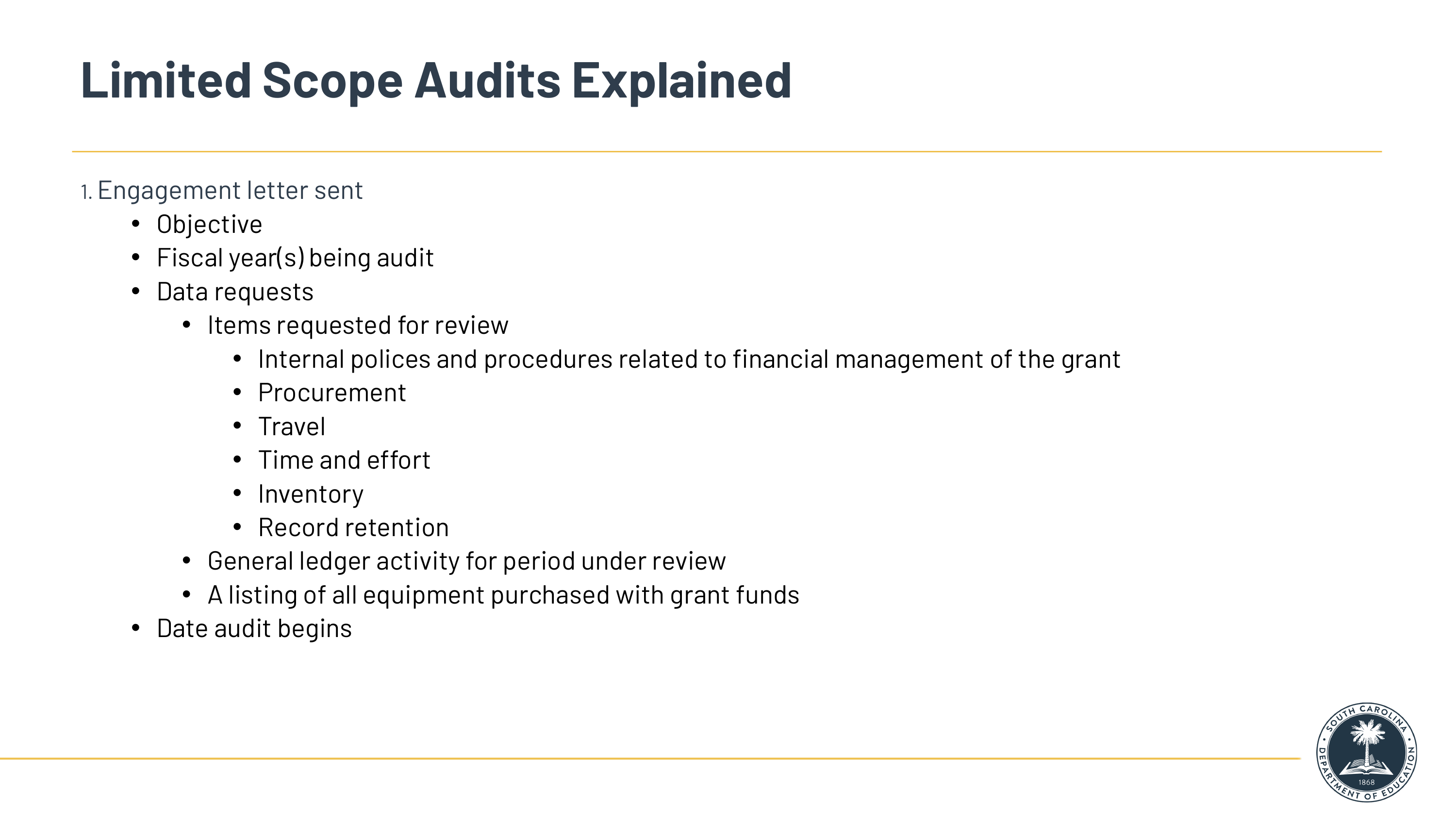

# Limited Scope Audits Explained
1. Engagement letter sent
Objective
Fiscal year(s) being audit
Data requests
Items requested for review
Internal polices and procedures related to financial management of the grant
Procurement
Travel
Time and effort
Inventory
Record retention
General ledger activity for period under review
A listing of all equipment purchased with grant funds
Date audit begins